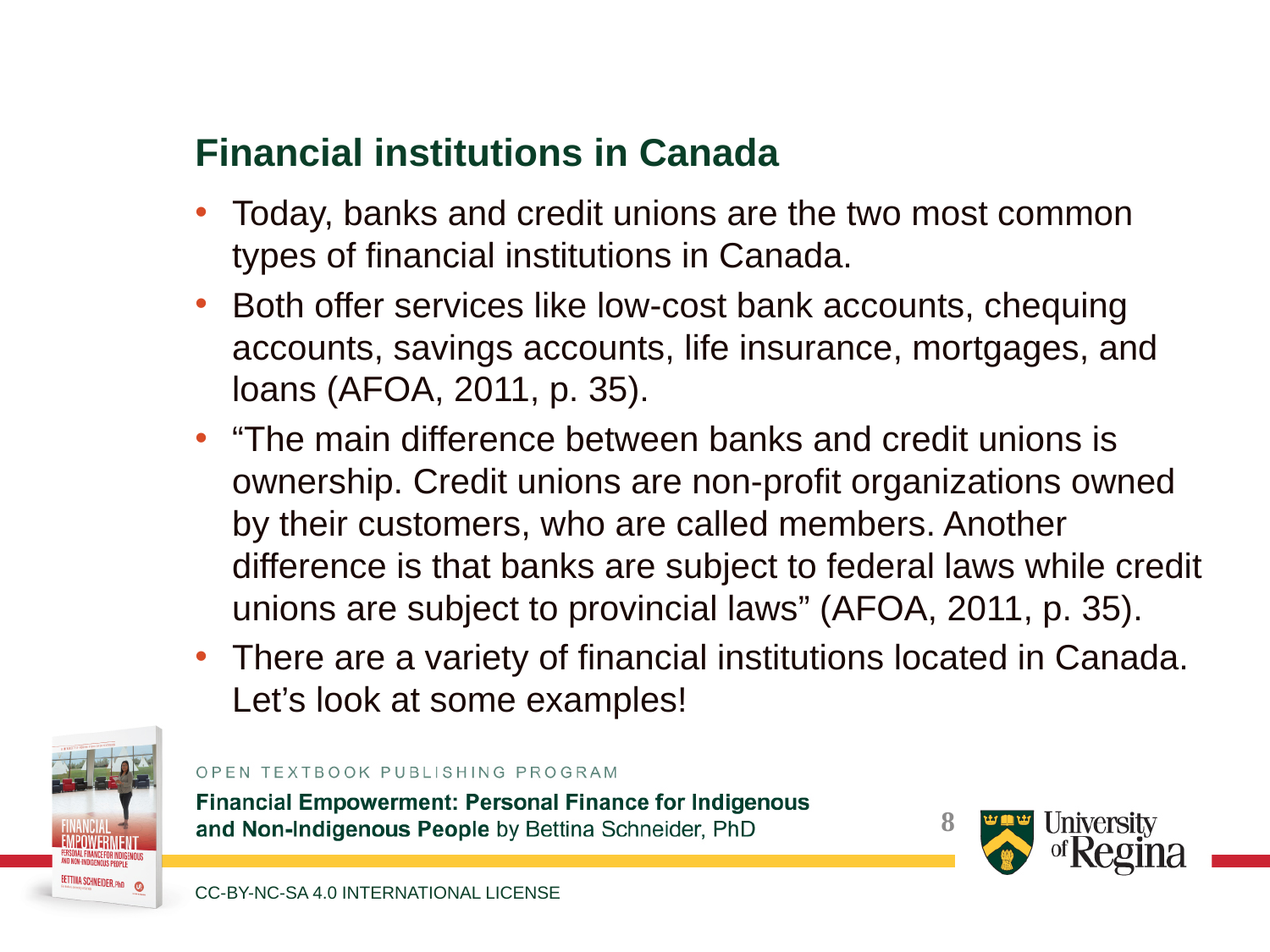

Financial institutions in Canada
Today, banks and credit unions are the two most common types of financial institutions in Canada.
Both offer services like low-cost bank accounts, chequing accounts, savings accounts, life insurance, mortgages, and loans (AFOA, 2011, p. 35).
“The main difference between banks and credit unions is ownership. Credit unions are non-profit organizations owned by their customers, who are called members. Another difference is that banks are subject to federal laws while credit unions are subject to provincial laws” (AFOA, 2011, p. 35).
There are a variety of financial institutions located in Canada. Let’s look at some examples!

CC-BY-NC-SA 4.0 INTERNATIONAL LICENSE